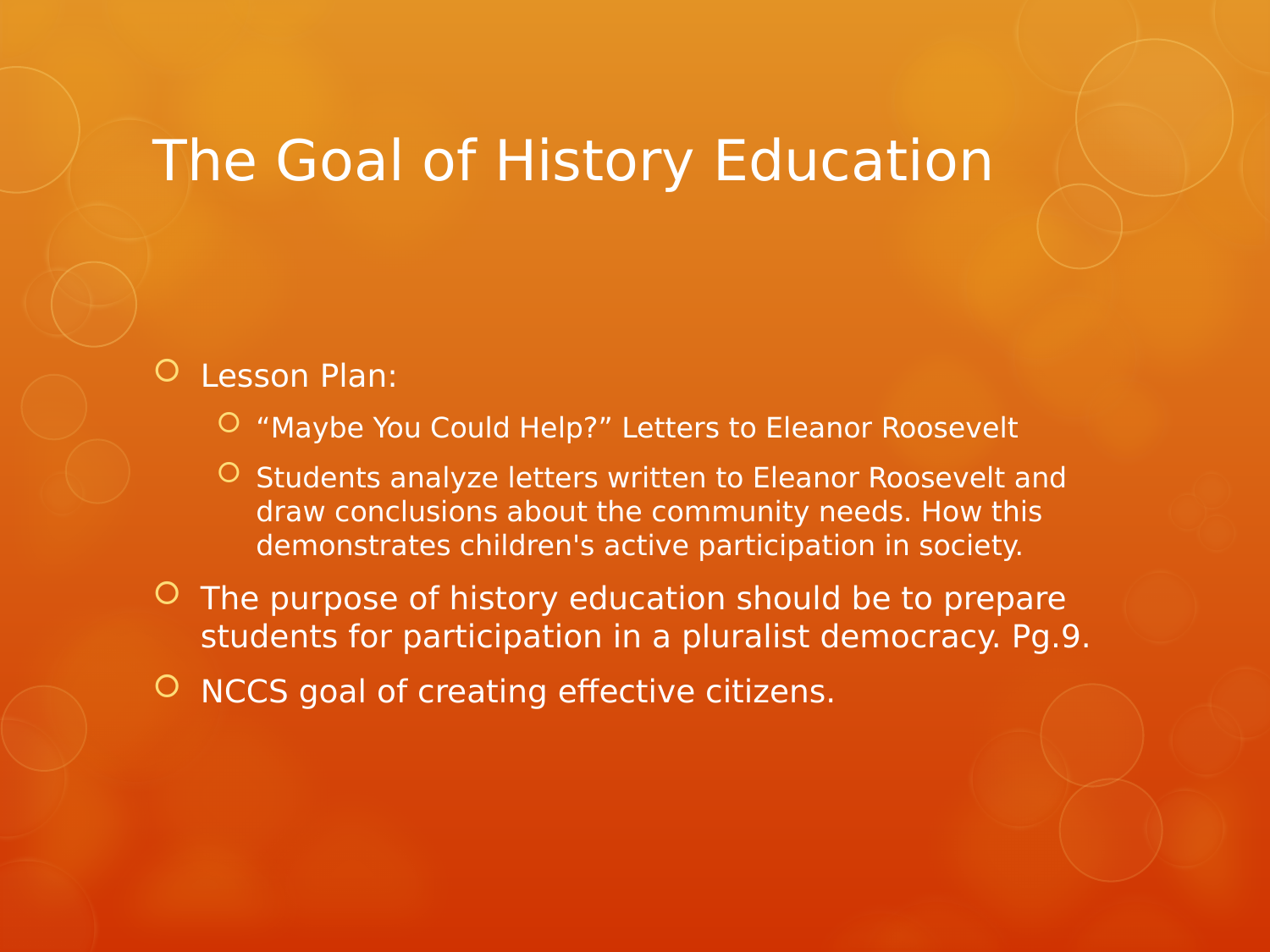

# The Goal of History Education
Lesson Plan:
“Maybe You Could Help?” Letters to Eleanor Roosevelt
Students analyze letters written to Eleanor Roosevelt and draw conclusions about the community needs. How this demonstrates children's active participation in society.
The purpose of history education should be to prepare students for participation in a pluralist democracy. Pg.9.
NCCS goal of creating effective citizens.